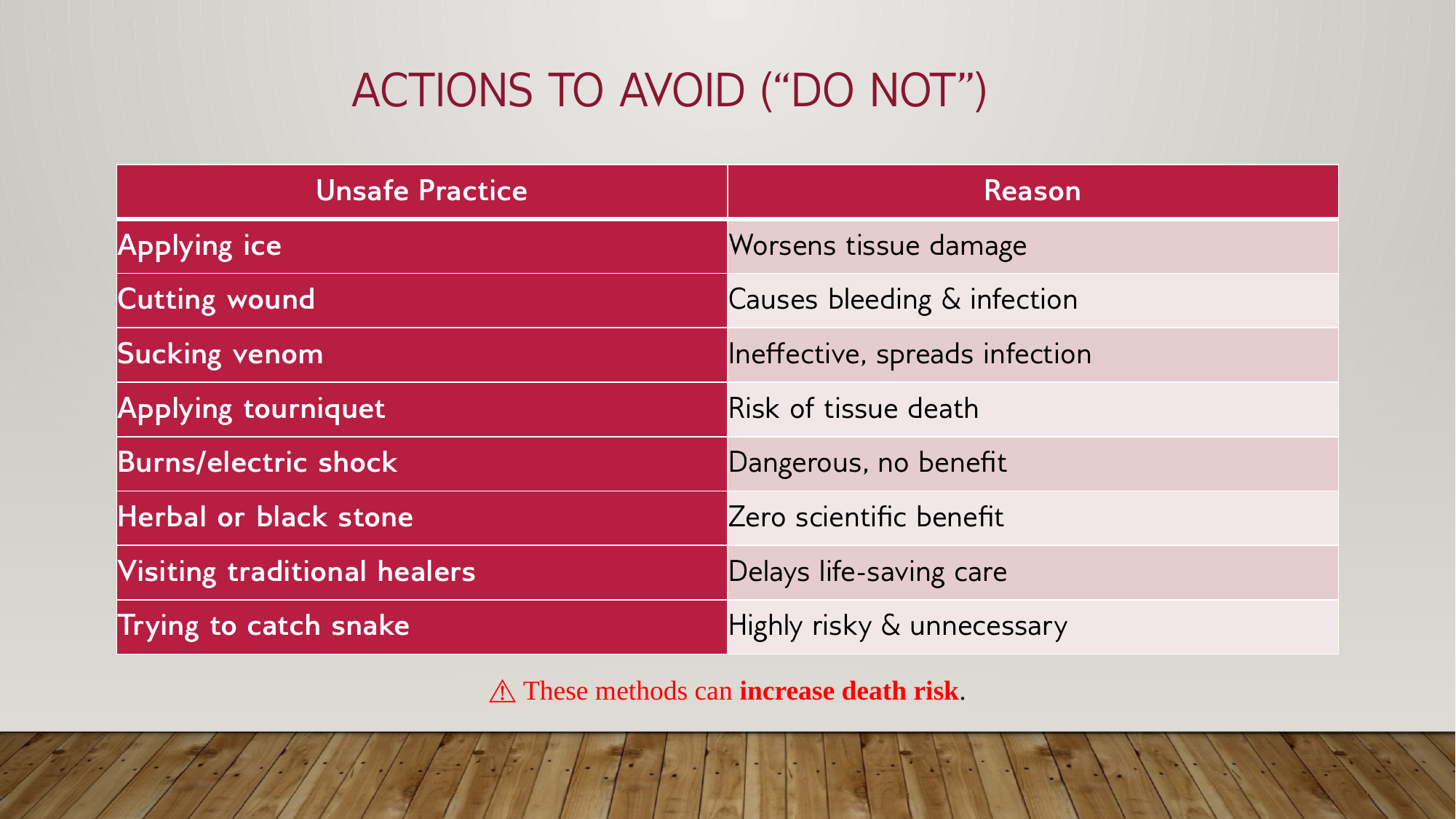

# Actions to AVOID (“Do Not”)
| Unsafe Practice | Reason |
| --- | --- |
| Applying ice | Worsens tissue damage |
| Cutting wound | Causes bleeding & infection |
| Sucking venom | Ineffective, spreads infection |
| Applying tourniquet | Risk of tissue death |
| Burns/electric shock | Dangerous, no benefit |
| Herbal or black stone | Zero scientific benefit |
| Visiting traditional healers | Delays life-saving care |
| Trying to catch snake | Highly risky & unnecessary |
⚠️ These methods can increase death risk.